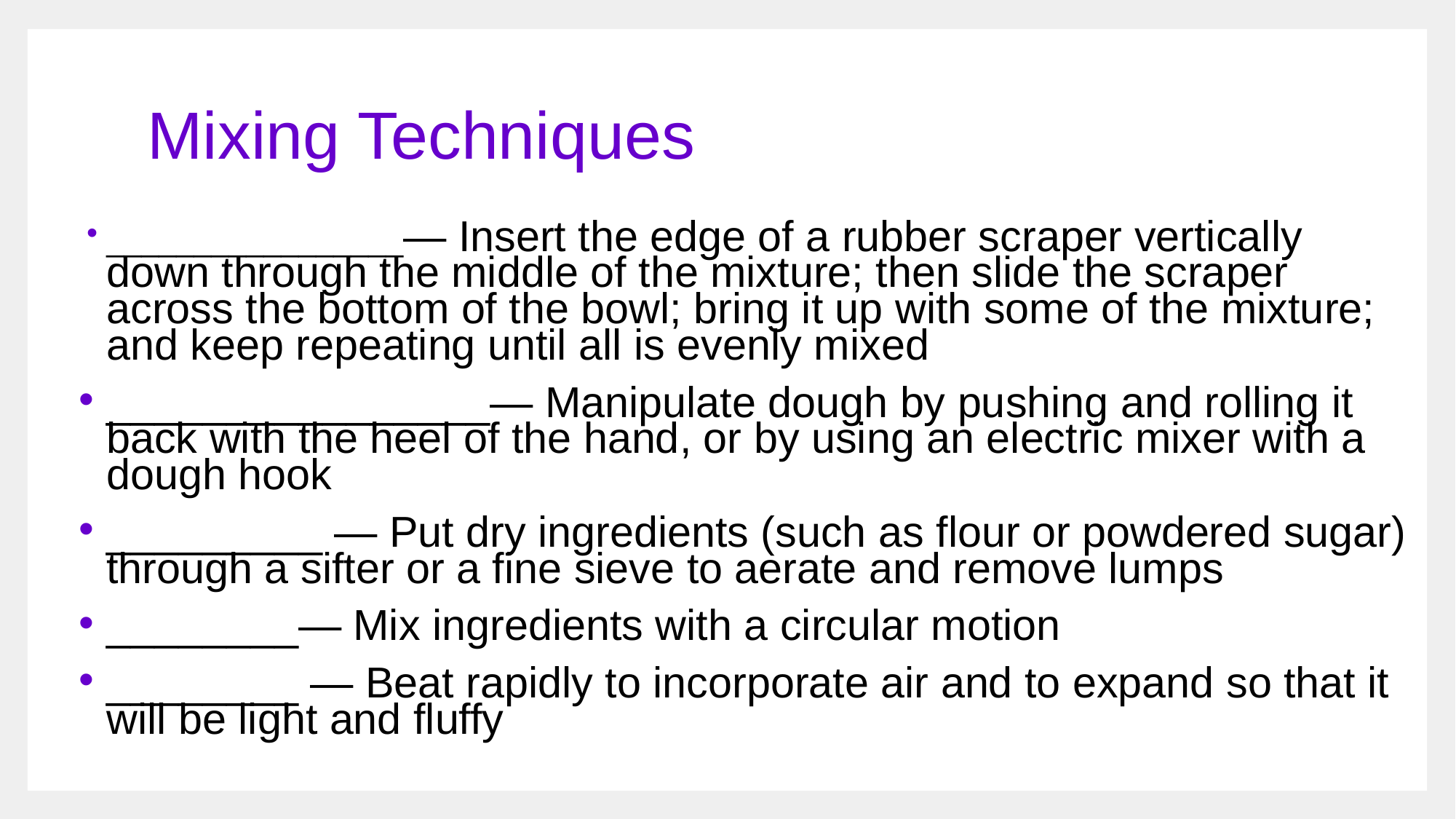

# Mixing Techniques
_________________— Insert the edge of a rubber scraper vertically down through the middle of the mixture; then slide the scraper across the bottom of the bowl; bring it up with some of the mixture; and keep repeating until all is evenly mixed
________________— Manipulate dough by pushing and rolling it back with the heel of the hand, or by using an electric mixer with a dough hook
_________ — Put dry ingredients (such as flour or powdered sugar) through a sifter or a fine sieve to aerate and remove lumps
________— Mix ingredients with a circular motion
________ — Beat rapidly to incorporate air and to expand so that it will be light and fluffy